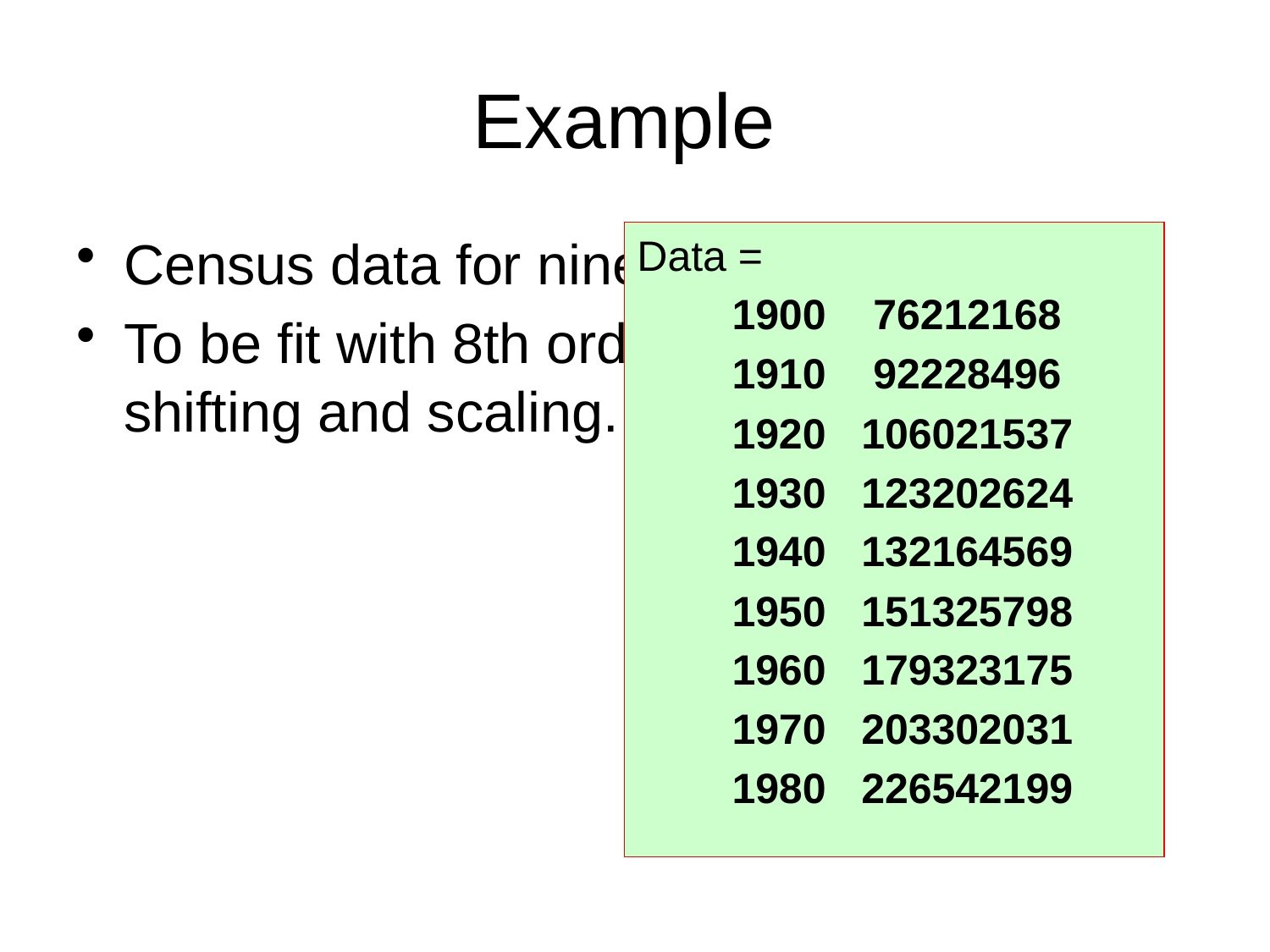

# Example
Census data for nine years.
To be fit with 8th order polynomial with shifting and scaling.
Data =
        1900    76212168
        1910    92228496
        1920   106021537
        1930   123202624
        1940   132164569
        1950   151325798
        1960   179323175
        1970   203302031
        1980   226542199